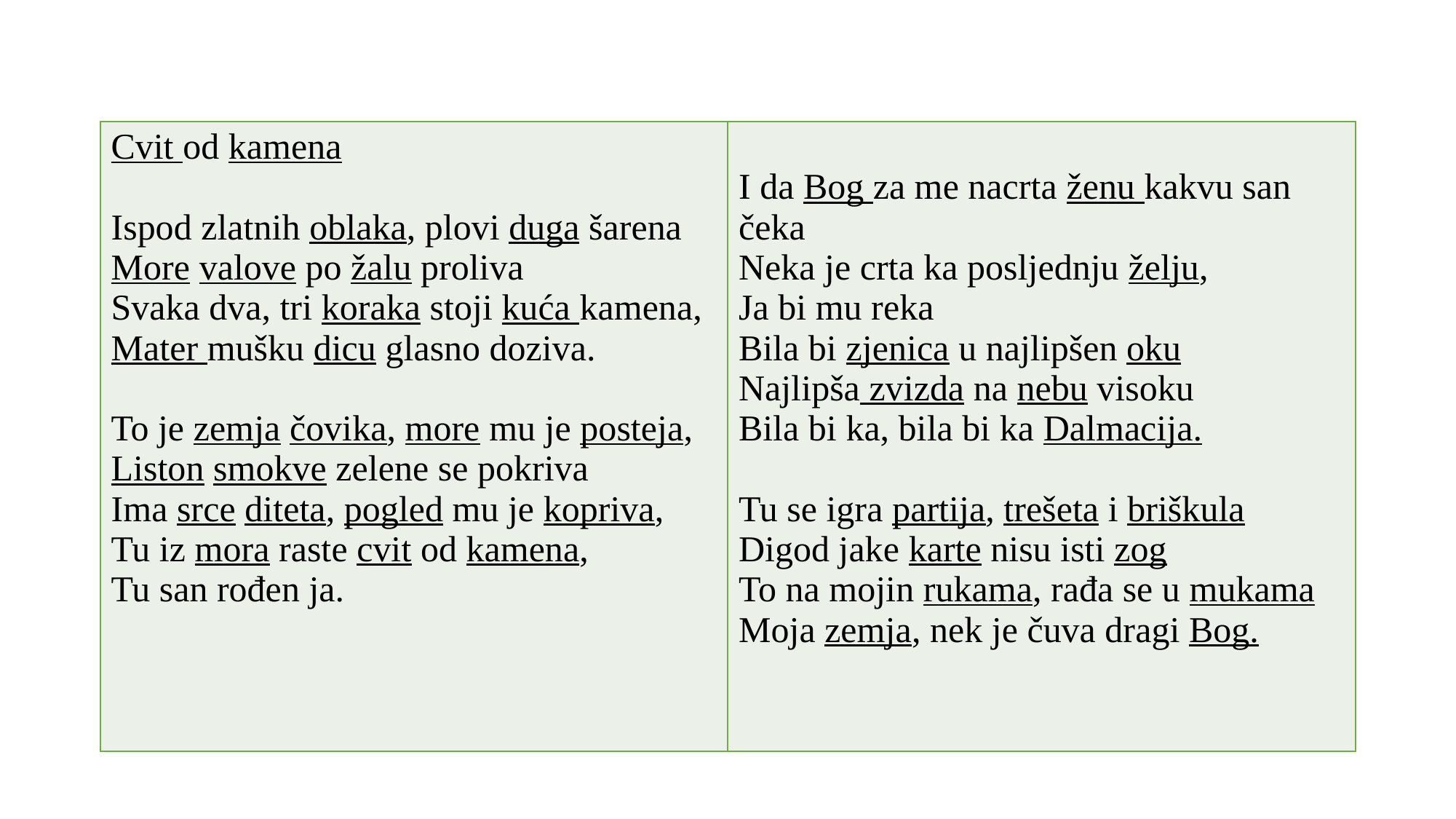

| Cvit od kamena Ispod zlatnih oblaka, plovi duga šarena  More valove po žalu proliva  Svaka dva, tri koraka stoji kuća kamena,  Mater mušku dicu glasno doziva.     To je zemja čovika, more mu je posteja,  Liston smokve zelene se pokriva  Ima srce diteta, pogled mu je kopriva,  Tu iz mora raste cvit od kamena,  Tu san rođen ja. | I da Bog za me nacrta ženu kakvu san čeka  Neka je crta ka posljednju želju,  Ja bi mu reka  Bila bi zjenica u najlipšen oku  Najlipša zvizda na nebu visoku  Bila bi ka, bila bi ka Dalmacija.     Tu se igra partija, trešeta i briškula  Digod jake karte nisu isti zog  To na mojin rukama, rađa se u mukama  Moja zemja, nek je čuva dragi Bog. |
| --- | --- |